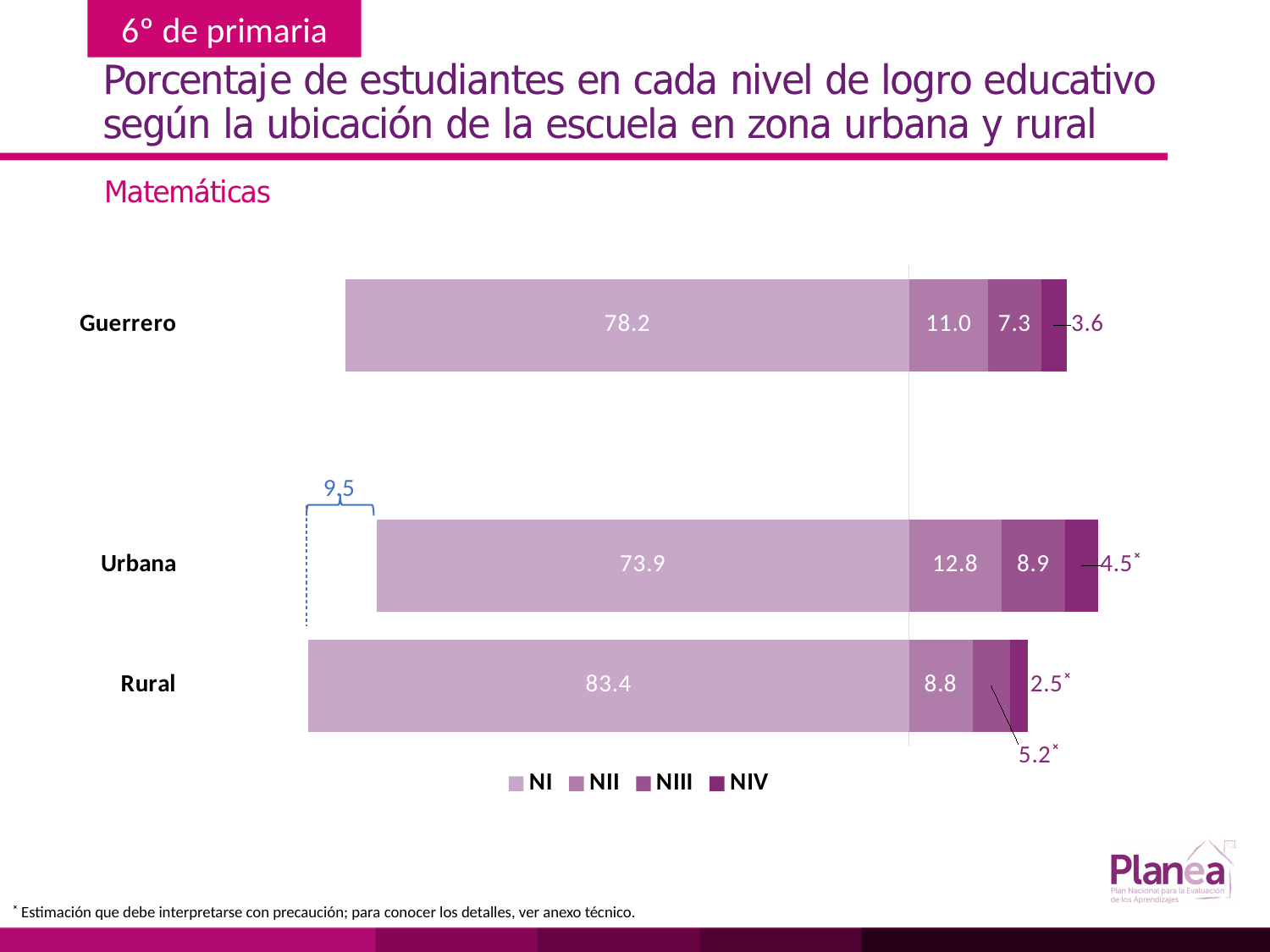

# Porcentaje de estudiantes en cada nivel de logro educativo según la ubicación de la escuela en zona urbana y rural

Matemáticas

### Chart

| Category |  |  |  |  |
|---|---|---|---|---|
| Rural | -83.4 | 8.8 | 5.2 | 2.5 |
| Urbana | -73.9 | 12.8 | 8.9 | 4.5 |
|  | None | None | None | None |
| Guerrero | -78.2 | 11.0 | 7.3 | 3.6 |
9.5
˟ Estimación que debe interpretarse con precaución; para conocer los detalles, ver anexo técnico.